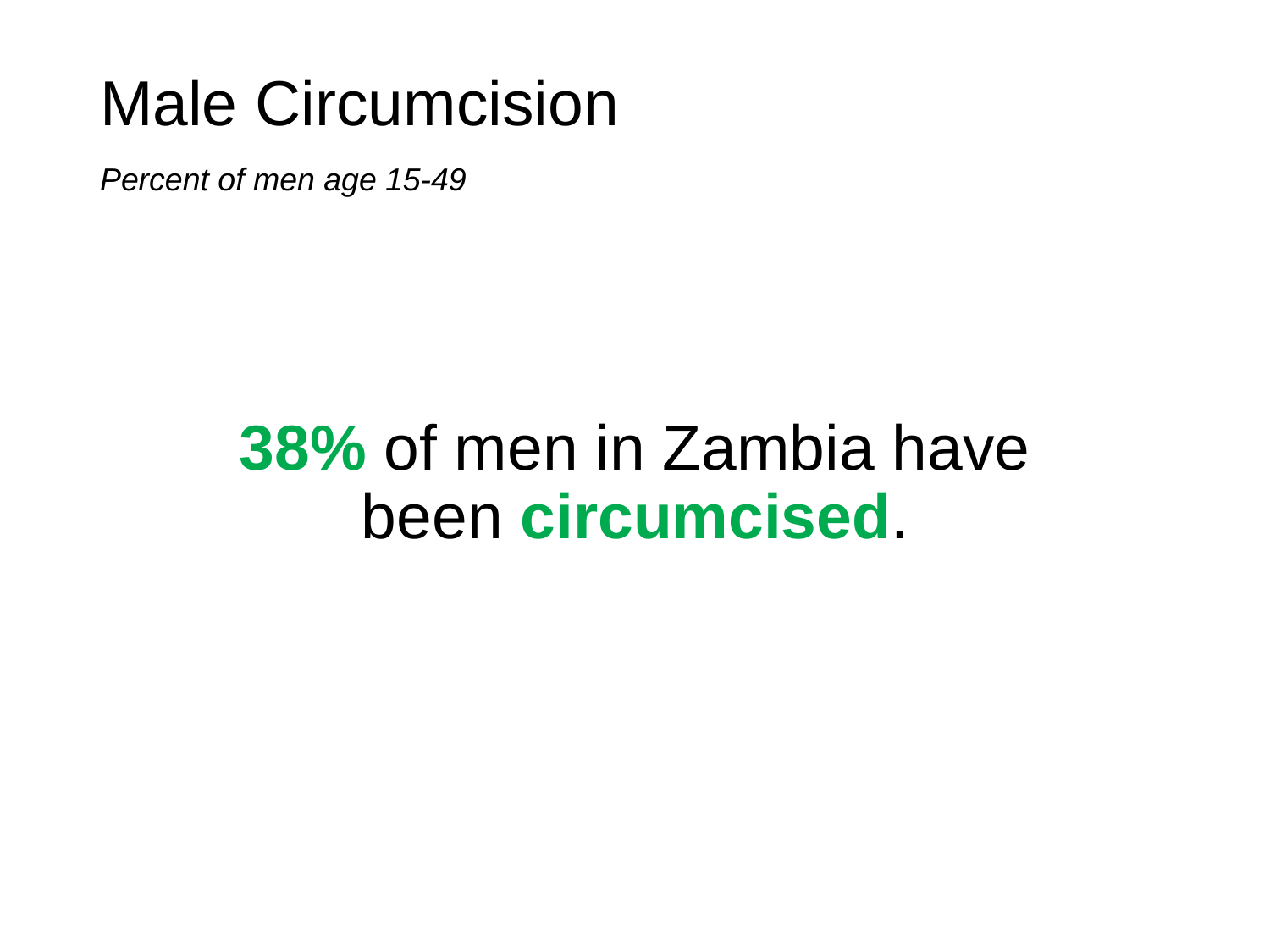

# Male Circumcision
Percent of men age 15-49
38% of men in Zambia have been circumcised.